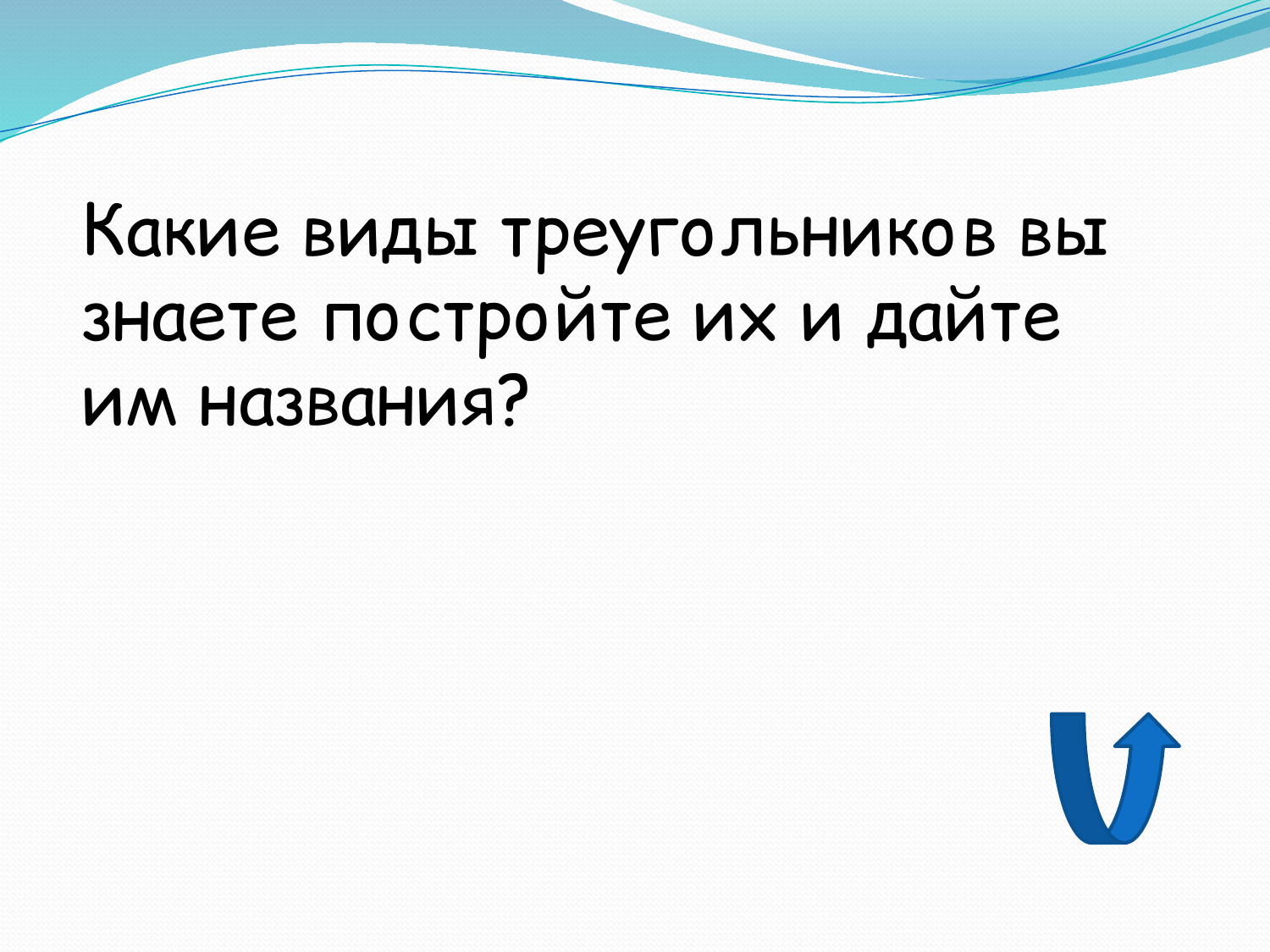

Какие виды треугольников вы знаете постройте их и дайте им названия?